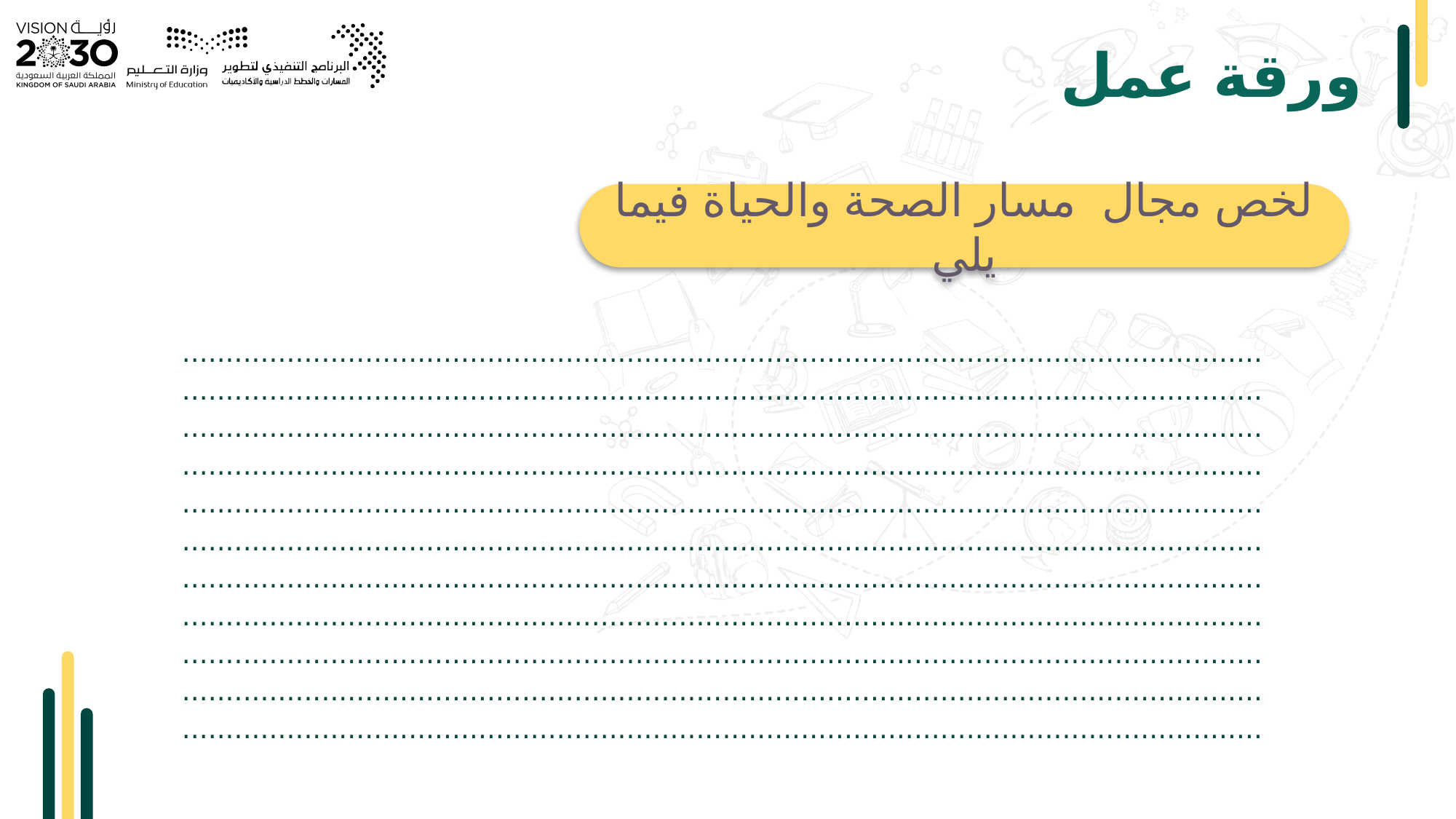

# ورقة عمل

لخص مجال  مسار الصحة والحياة فيما يلي
....................................................................................................................................................................................................................................................................................................................................................................................................................................................................................................................................................................................................................................................................................................................................................................................................................................................................................................................................................................................................................................................................................................................................................................................................................................................................................................................................................................................................................